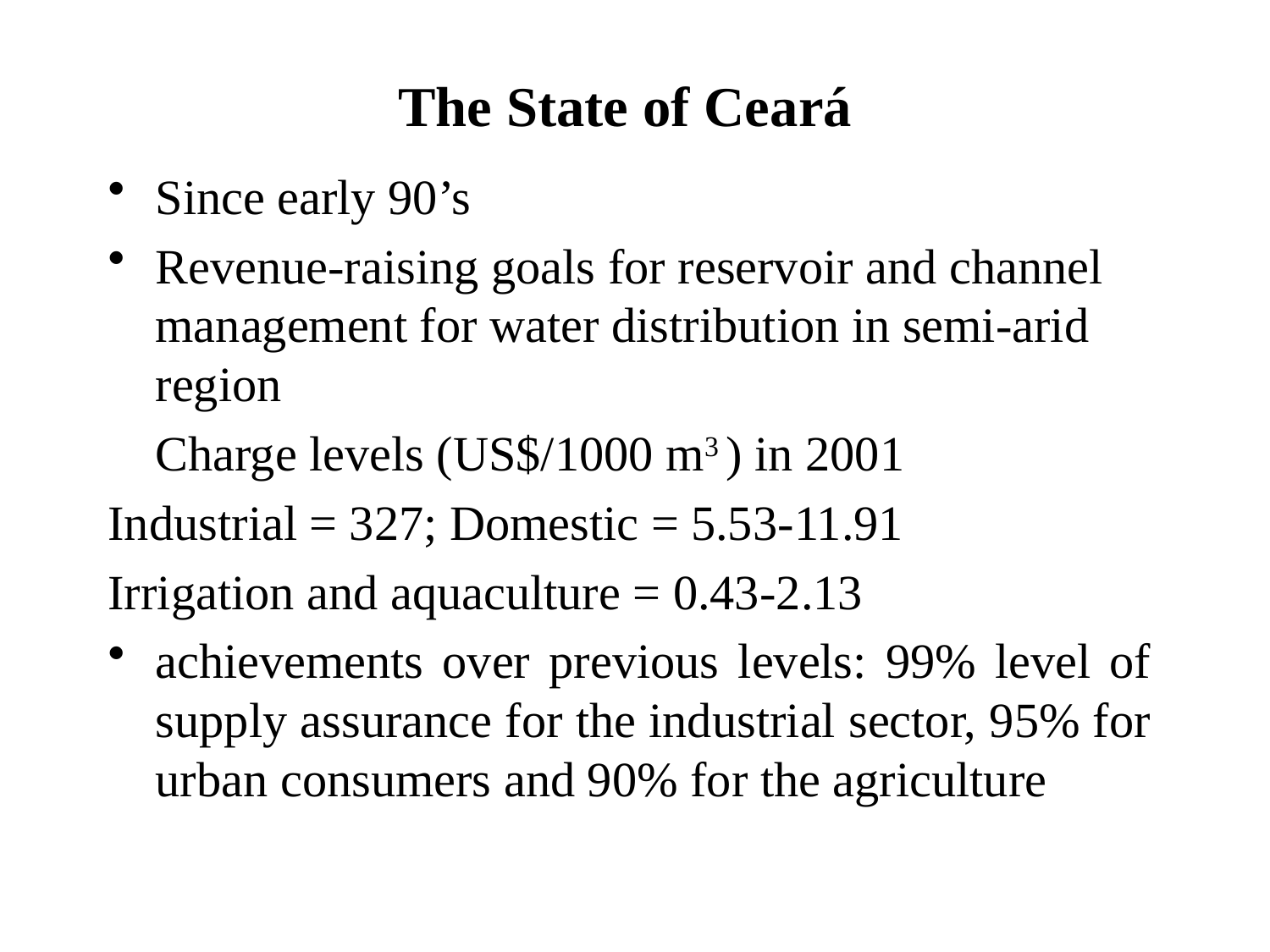

# The State of Ceará
Since early 90’s
Revenue-raising goals for reservoir and channel management for water distribution in semi-arid region
	Charge levels (US$/1000 m3 ) in 2001
Industrial = 327; Domestic = 5.53-11.91
Irrigation and aquaculture = 0.43-2.13
achievements over previous levels: 99% level of supply assurance for the industrial sector, 95% for urban consumers and 90% for the agriculture